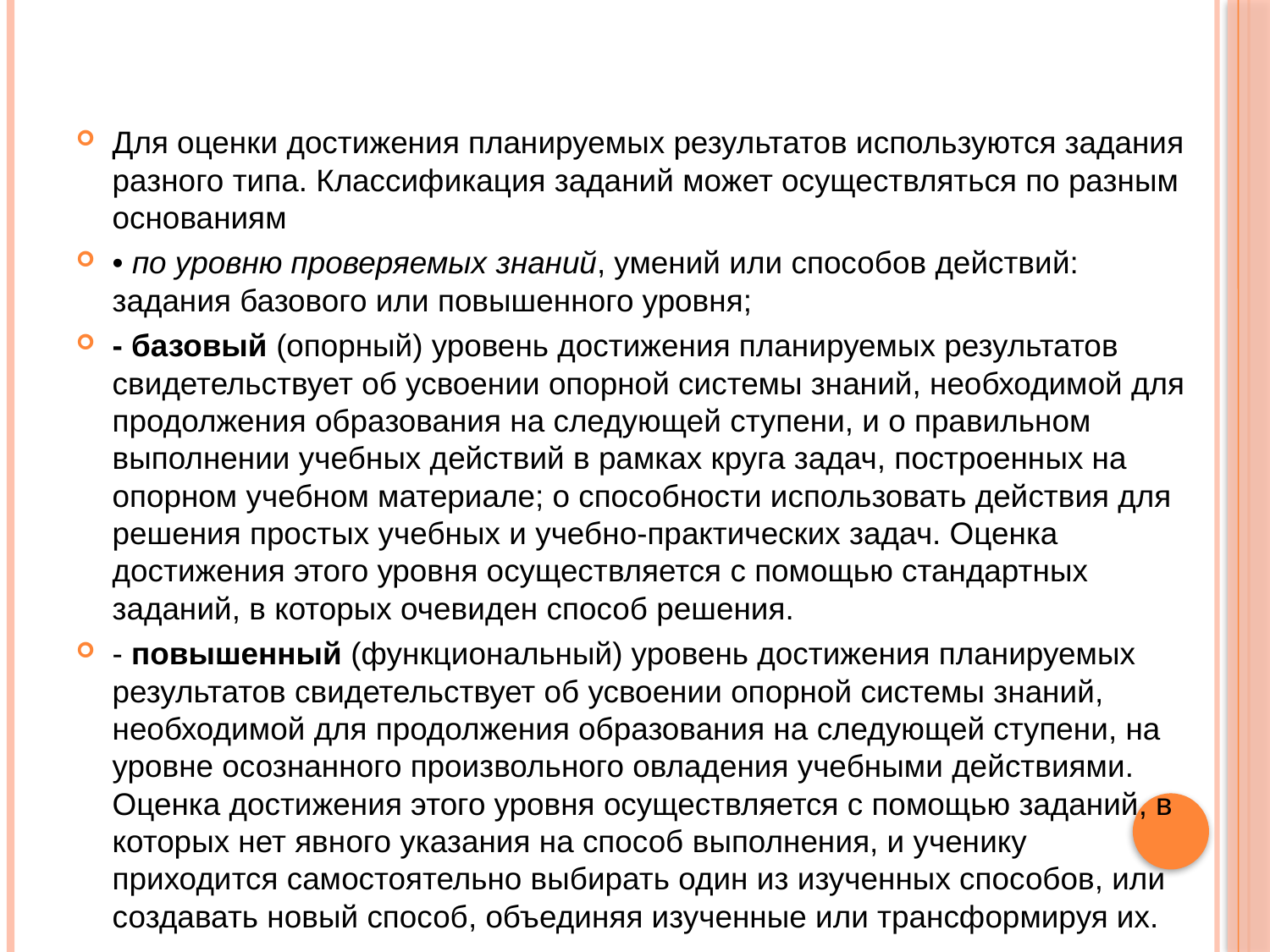

#
Для оценки достижения планируемых результатов используются задания разного типа. Классификация заданий может осуществляться по разным основаниям
• по уровню проверяемых знаний, умений или способов действий: задания базового или повышенного уровня;
- базовый (опорный) уровень достижения планируемых результатов свидетельствует об усвоении опорной системы знаний, необходимой для продолжения образования на следующей ступени, и о правильном выполнении учебных действий в рамках круга задач, построенных на опорном учебном материале; о способности использовать действия для решения простых учебных и учебно-практических задач. Оценка достижения этого уровня осуществляется с помощью стандартных заданий, в которых очевиден способ решения.
- повышенный (функциональный) уровень достижения планируемых результатов свидетельствует об усвоении опорной системы знаний, необходимой для продолжения образования на следующей ступени, на уровне осознанного произвольного овладения учебными действиями. Оценка достижения этого уровня осуществляется с помощью заданий, в которых нет явного указания на способ выполнения, и ученику приходится самостоятельно выбирать один из изученных способов, или создавать новый способ, объединяя изученные или трансформируя их.